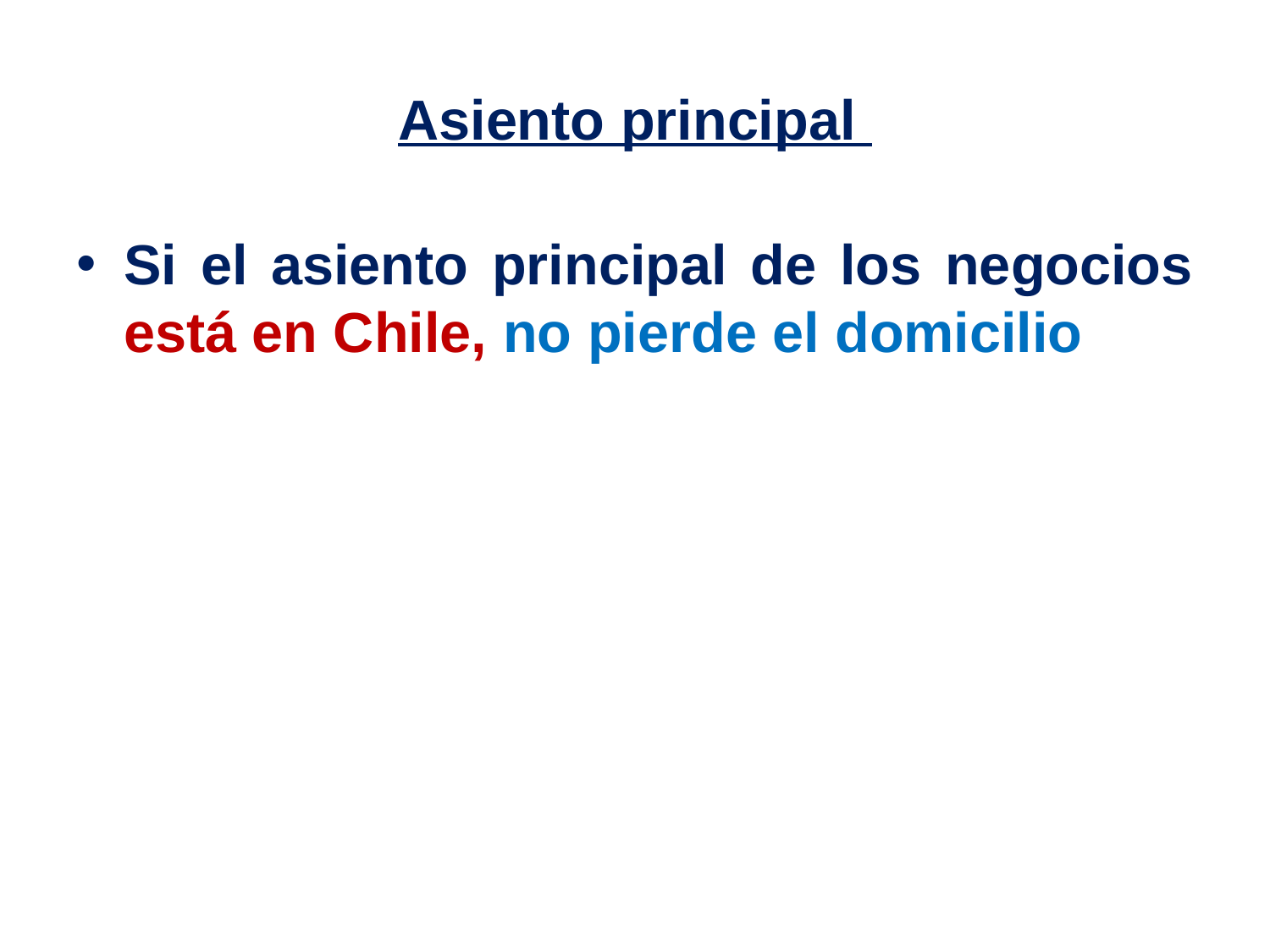

# Asiento principal
Si el asiento principal de los negocios está en Chile, no pierde el domicilio